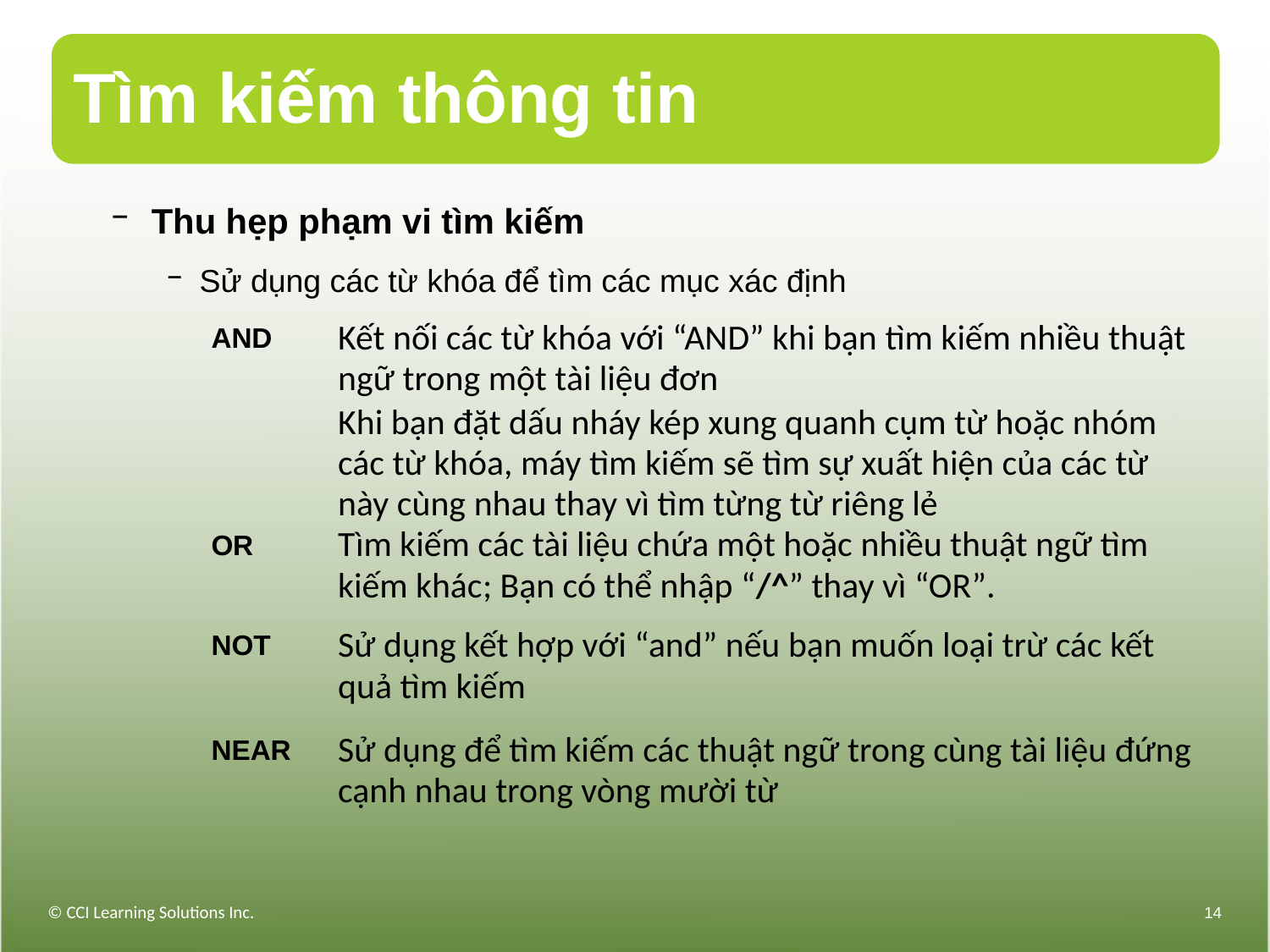

# Tìm kiếm thông tin
Thu hẹp phạm vi tìm kiếm
Sử dụng các từ khóa để tìm các mục xác định
| AND | Kết nối các từ khóa với “AND” khi bạn tìm kiếm nhiều thuật ngữ trong một tài liệu đơn Khi bạn đặt dấu nháy kép xung quanh cụm từ hoặc nhóm các từ khóa, máy tìm kiếm sẽ tìm sự xuất hiện của các từ này cùng nhau thay vì tìm từng từ riêng lẻ |
| --- | --- |
| OR | Tìm kiếm các tài liệu chứa một hoặc nhiều thuật ngữ tìm kiếm khác; Bạn có thể nhập “/^” thay vì “OR”. |
| NOT | Sử dụng kết hợp với “and” nếu bạn muốn loại trừ các kết quả tìm kiếm |
| NEAR | Sử dụng để tìm kiếm các thuật ngữ trong cùng tài liệu đứng cạnh nhau trong vòng mười từ |
© CCI Learning Solutions Inc.
14